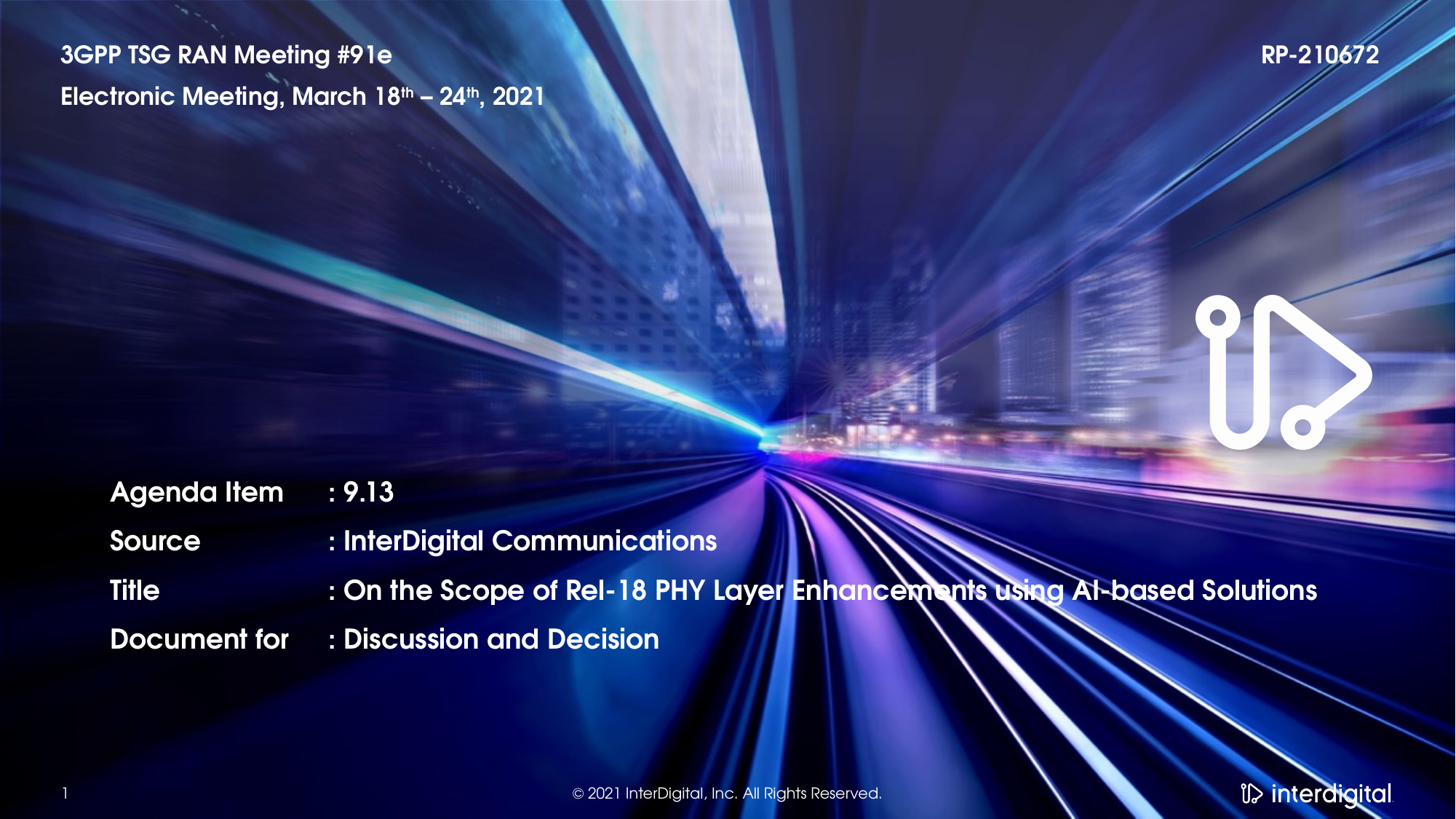

3GPP TSG RAN Meeting #91e								RP-210672
Electronic Meeting, March 18th – 24th, 2021
# Agenda Item	: 9.13 Source		: InterDigital Communications Title		: On the Scope of Rel-18 PHY Layer Enhancements using AI-based Solutions Document for	: Discussion and Decision
© 2021 InterDigital, Inc. All Rights Reserved.
1